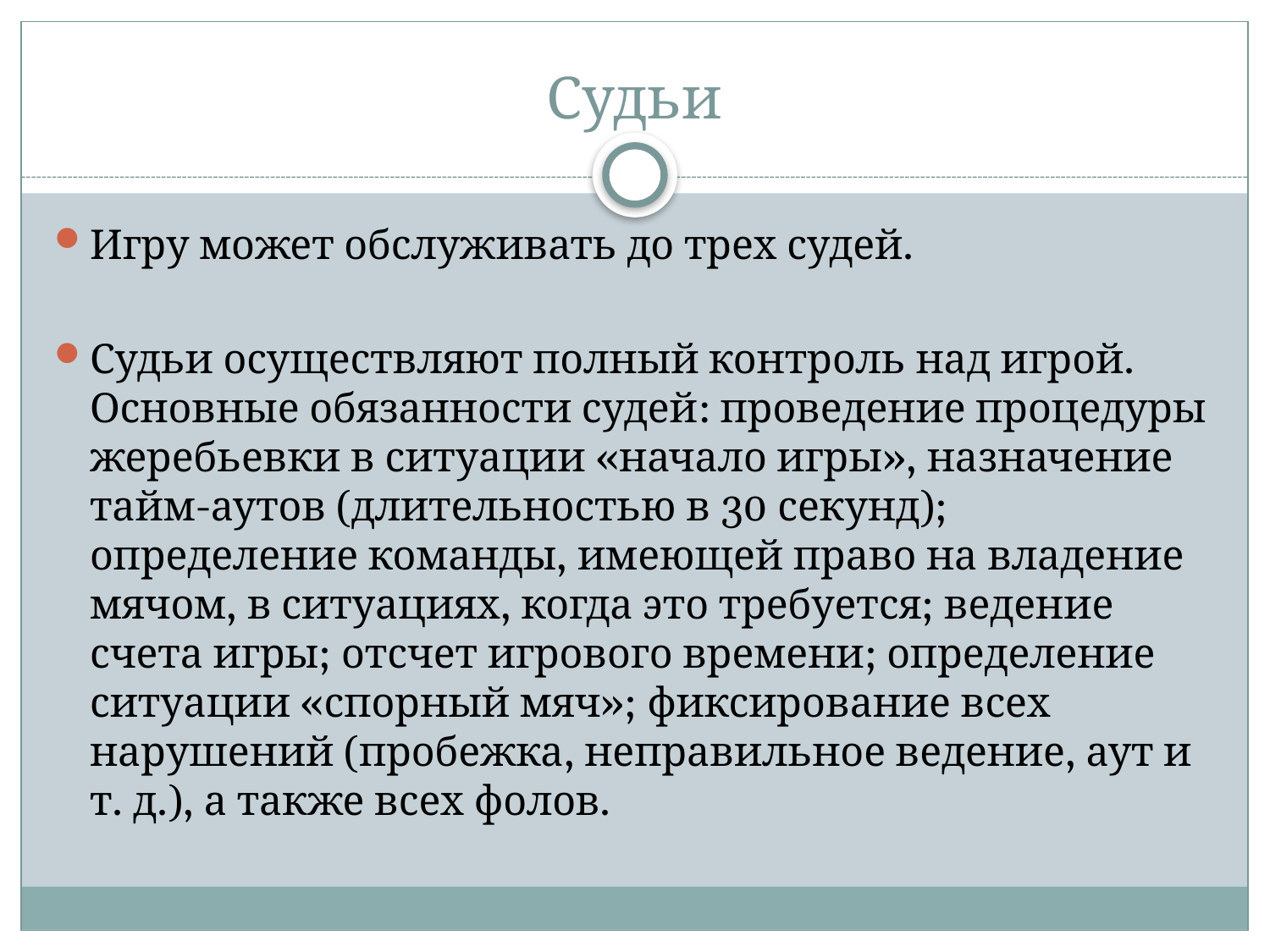

# Судьи
Игру может обслуживать до трех судей.

Судьи осуществляют полный контроль над игрой. Основные обязанности судей: проведение процедуры жеребьевки в ситуации «начало игры», назначение тайм-аутов (длительностью в 30 секунд); определение команды, имеющей право на владение мячом, в ситуациях, когда это требуется; ведение счета игры; отсчет игрового времени; определение ситуации «спорный мяч»; фиксирование всех нарушений (пробежка, неправильное ведение, аут и т. д.), а также всех фолов.